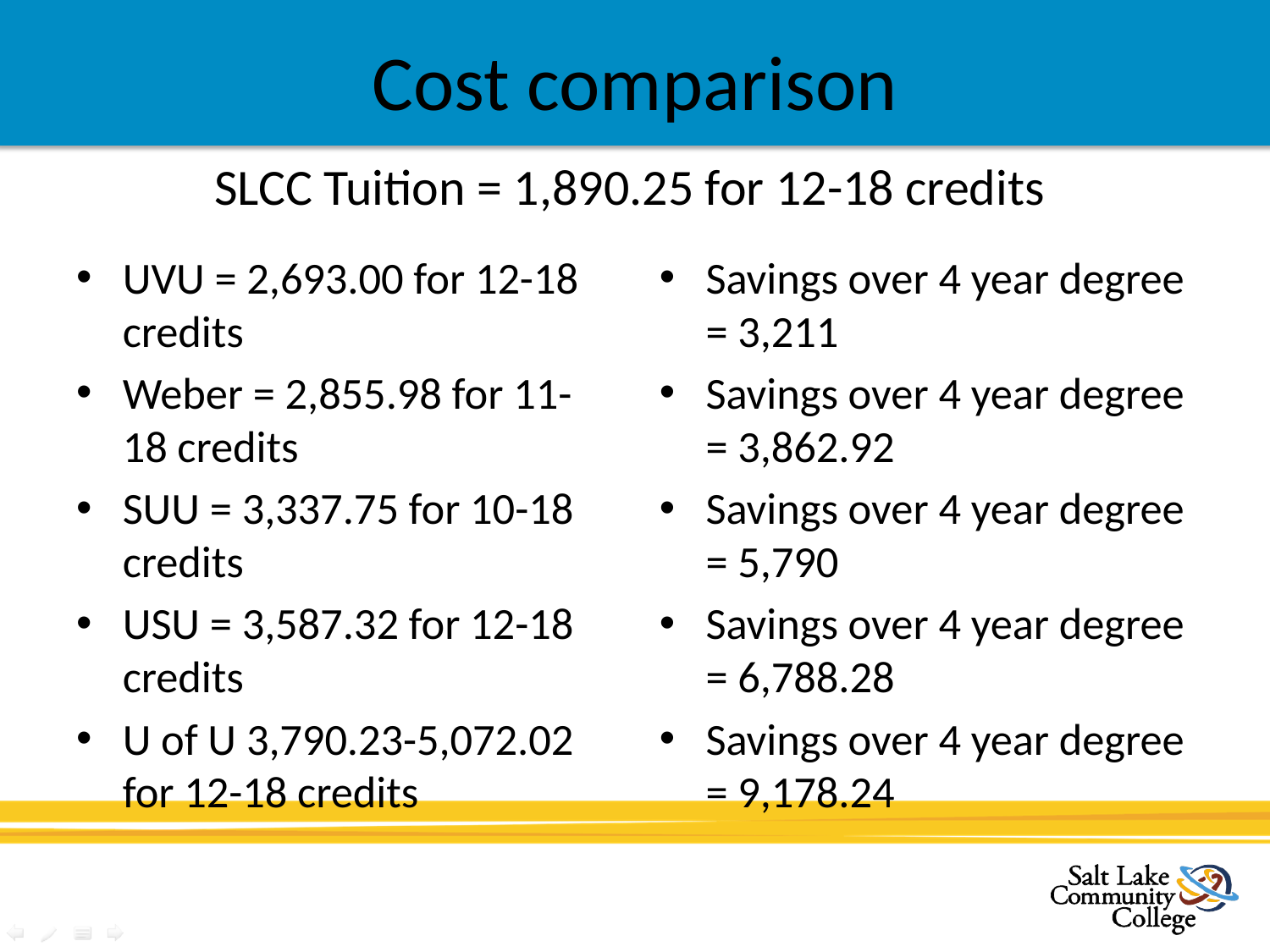

# Cost comparison
SLCC Tuition = 1,890.25 for 12-18 credits
UVU = 2,693.00 for 12-18 credits
Weber = 2,855.98 for 11-18 credits
SUU = 3,337.75 for 10-18 credits
USU = 3,587.32 for 12-18 credits
U of U 3,790.23-5,072.02 for 12-18 credits
Savings over 4 year degree = 3,211
Savings over 4 year degree = 3,862.92
Savings over 4 year degree = 5,790
Savings over 4 year degree = 6,788.28
Savings over 4 year degree = 9,178.24